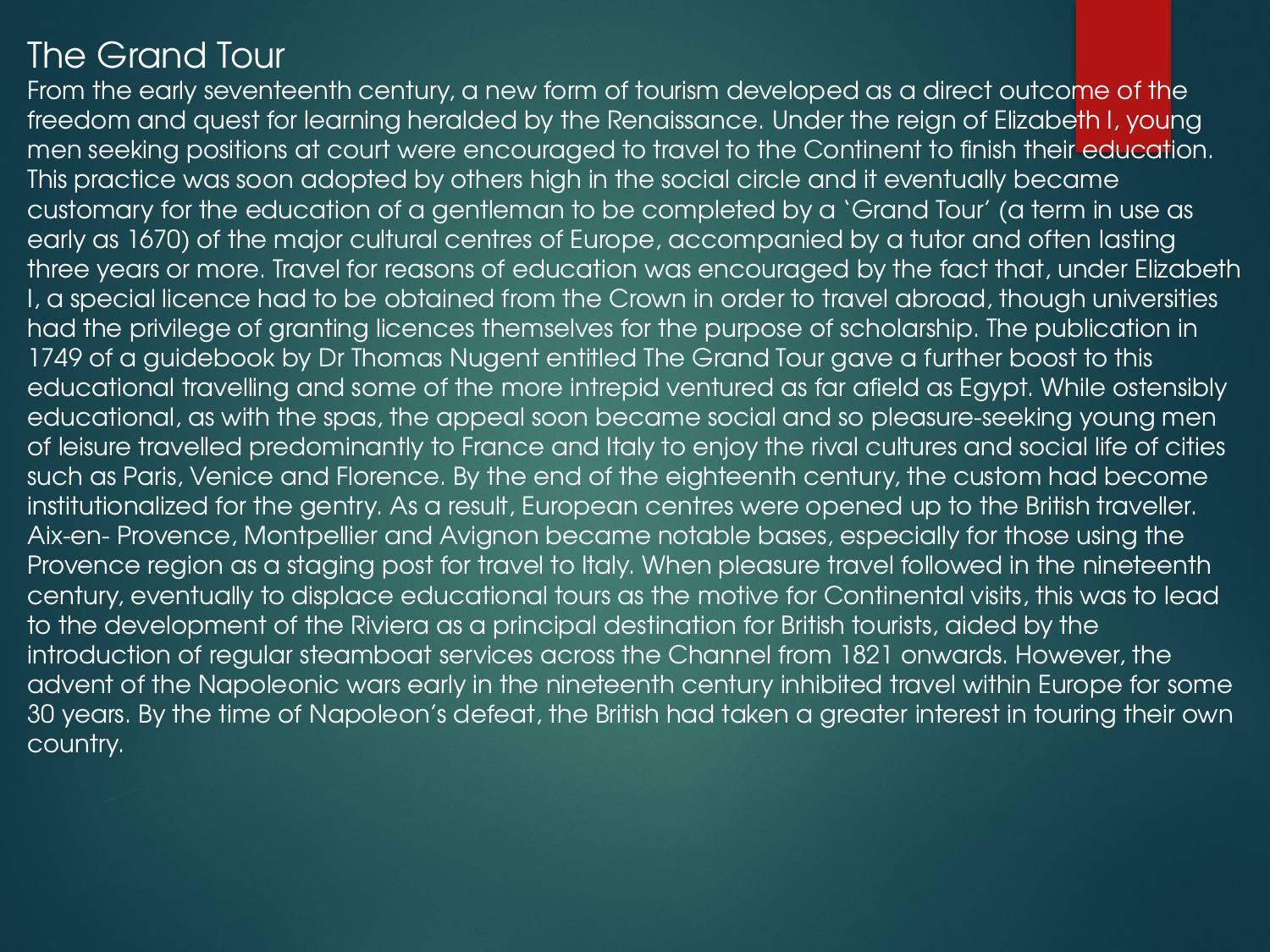

The Grand Tour
From the early seventeenth century, a new form of tourism developed as a direct outcome of the freedom and quest for learning heralded by the Renaissance. Under the reign of Elizabeth I, young men seeking positions at court were encouraged to travel to the Continent to finish their education. This practice was soon adopted by others high in the social circle and it eventually became customary for the education of a gentleman to be completed by a ‘Grand Tour’ (a term in use as early as 1670) of the major cultural centres of Europe, accompanied by a tutor and often lasting three years or more. Travel for reasons of education was encouraged by the fact that, under Elizabeth I, a special licence had to be obtained from the Crown in order to travel abroad, though universities had the privilege of granting licences themselves for the purpose of scholarship. The publication in 1749 of a guidebook by Dr Thomas Nugent entitled The Grand Tour gave a further boost to this educational travelling and some of the more intrepid ventured as far afield as Egypt. While ostensibly educational, as with the spas, the appeal soon became social and so pleasure-seeking young men of leisure travelled predominantly to France and Italy to enjoy the rival cultures and social life of cities such as Paris, Venice and Florence. By the end of the eighteenth century, the custom had become institutionalized for the gentry. As a result, European centres were opened up to the British traveller. Aix-en- Provence, Montpellier and Avignon became notable bases, especially for those using the Provence region as a staging post for travel to Italy. When pleasure travel followed in the nineteenth century, eventually to displace educational tours as the motive for Continental visits, this was to lead to the development of the Riviera as a principal destination for British tourists, aided by the introduction of regular steamboat services across the Channel from 1821 onwards. However, the advent of the Napoleonic wars early in the nineteenth century inhibited travel within Europe for some 30 years. By the time of Napoleon’s defeat, the British had taken a greater interest in touring their own country.